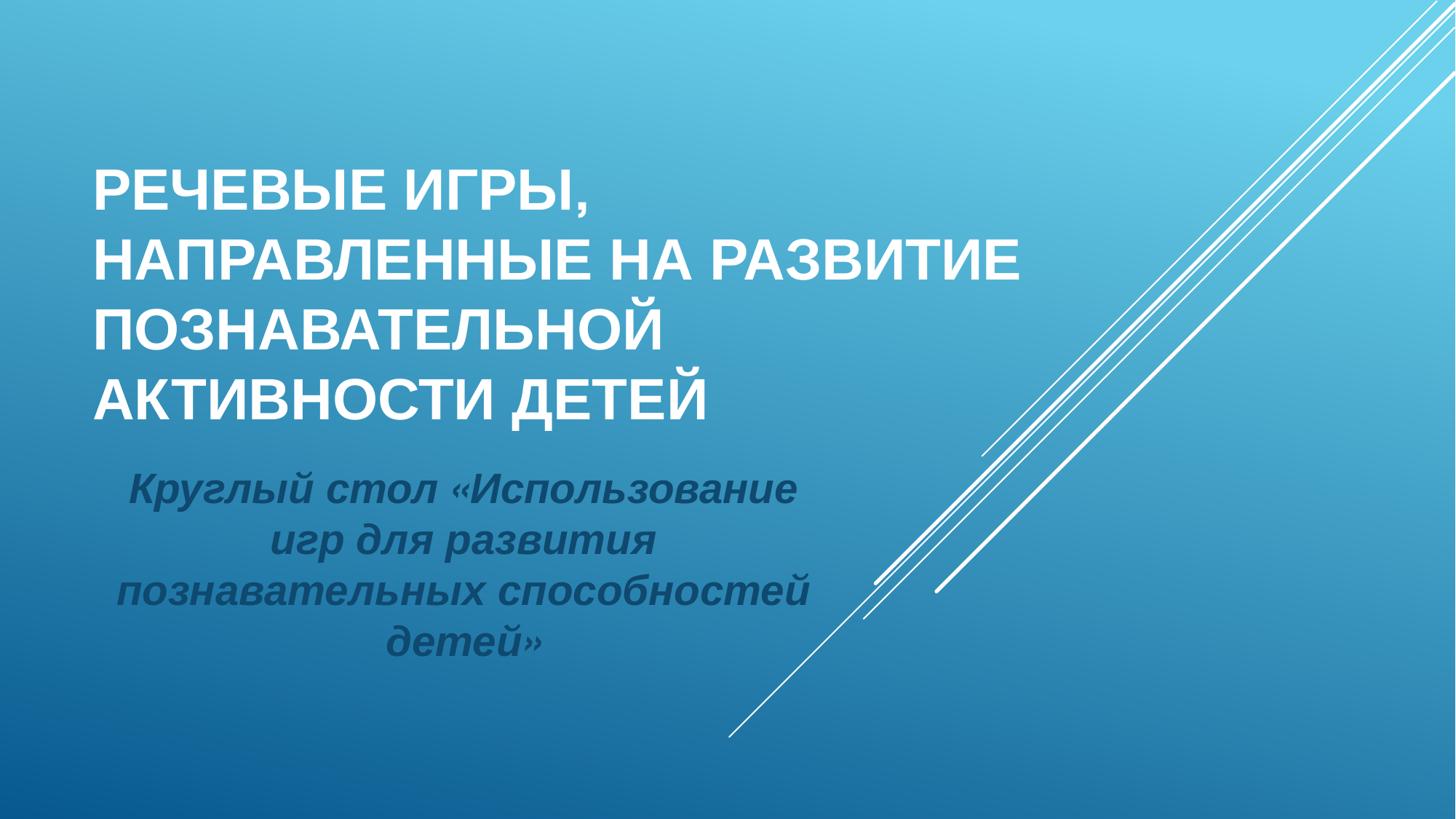

# РЕЧЕВЫЕ ИГРЫ, НАПРАВЛЕННЫЕ НА РАЗВИТИЕ ПОЗНАВАТЕЛЬНОЙ АКТИВНОСТИ ДЕТЕЙ
Круглый стол «Использование игр для развития познавательных способностей детей»